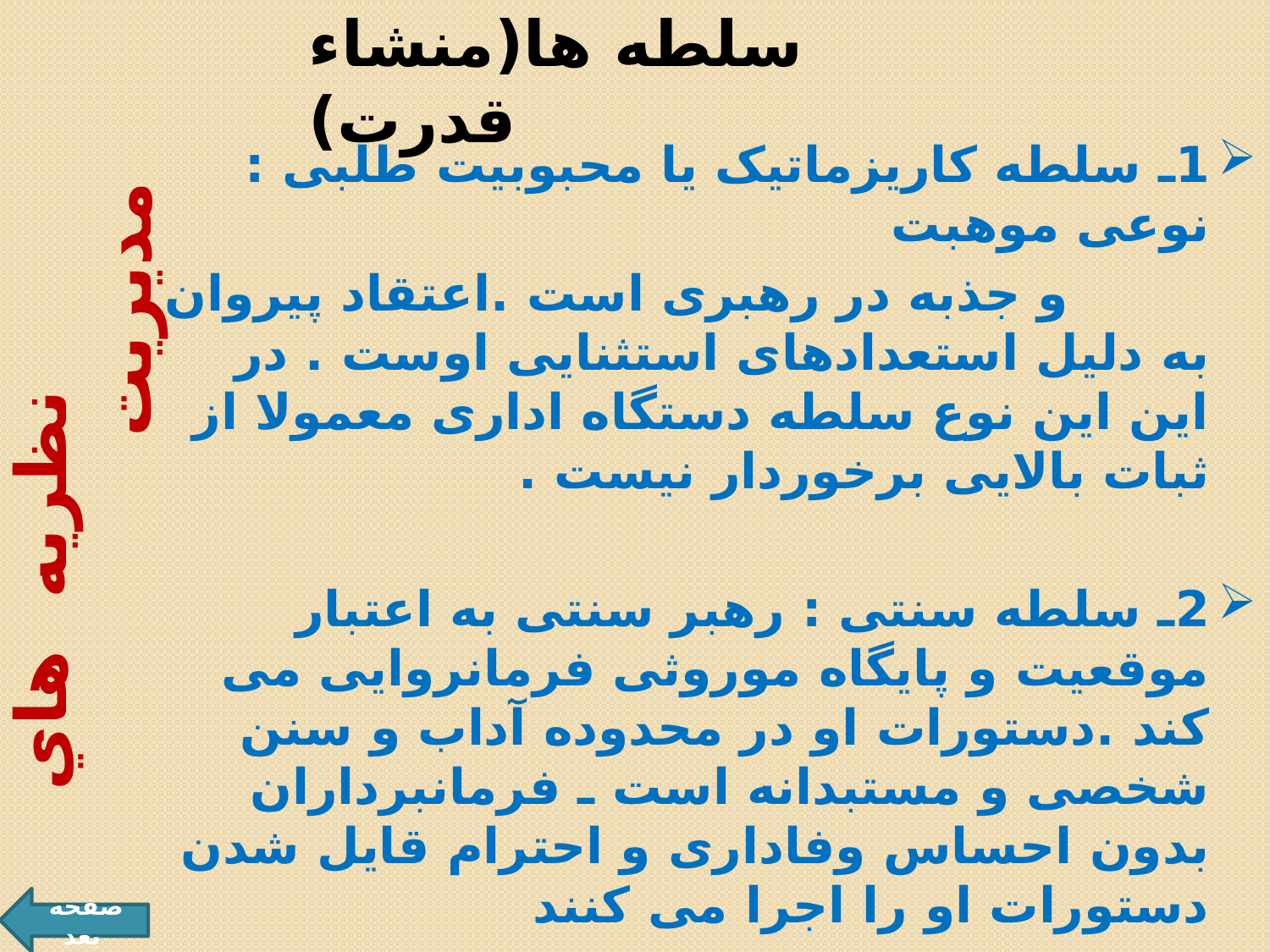

# سلطه ها(منشاء قدرت)
1ـ سلطه کاریزماتیک یا محبوبیت طلبی : نوعی موهبت
           و جذبه در رهبری است .اعتقاد پیروان به دلیل استعدادهای استثنایی اوست . در این این نوع سلطه دستگاه اداری معمولا از ثبات بالایی برخوردار نیست .

2ـ سلطه سنتی : رهبر سنتی به اعتبار موقعیت و پایگاه موروثی فرمانروایی می کند .دستورات او در محدوده آداب و سنن  شخصی و مستبدانه است ـ فرمانبرداران  بدون احساس وفاداری و احترام قایل شدن دستورات او را اجرا می کنند

3ـ سلطه قانونی : مشروعیت با اعتقاد به قانون
    نظريه هاي مديريت
صفحه  بعد